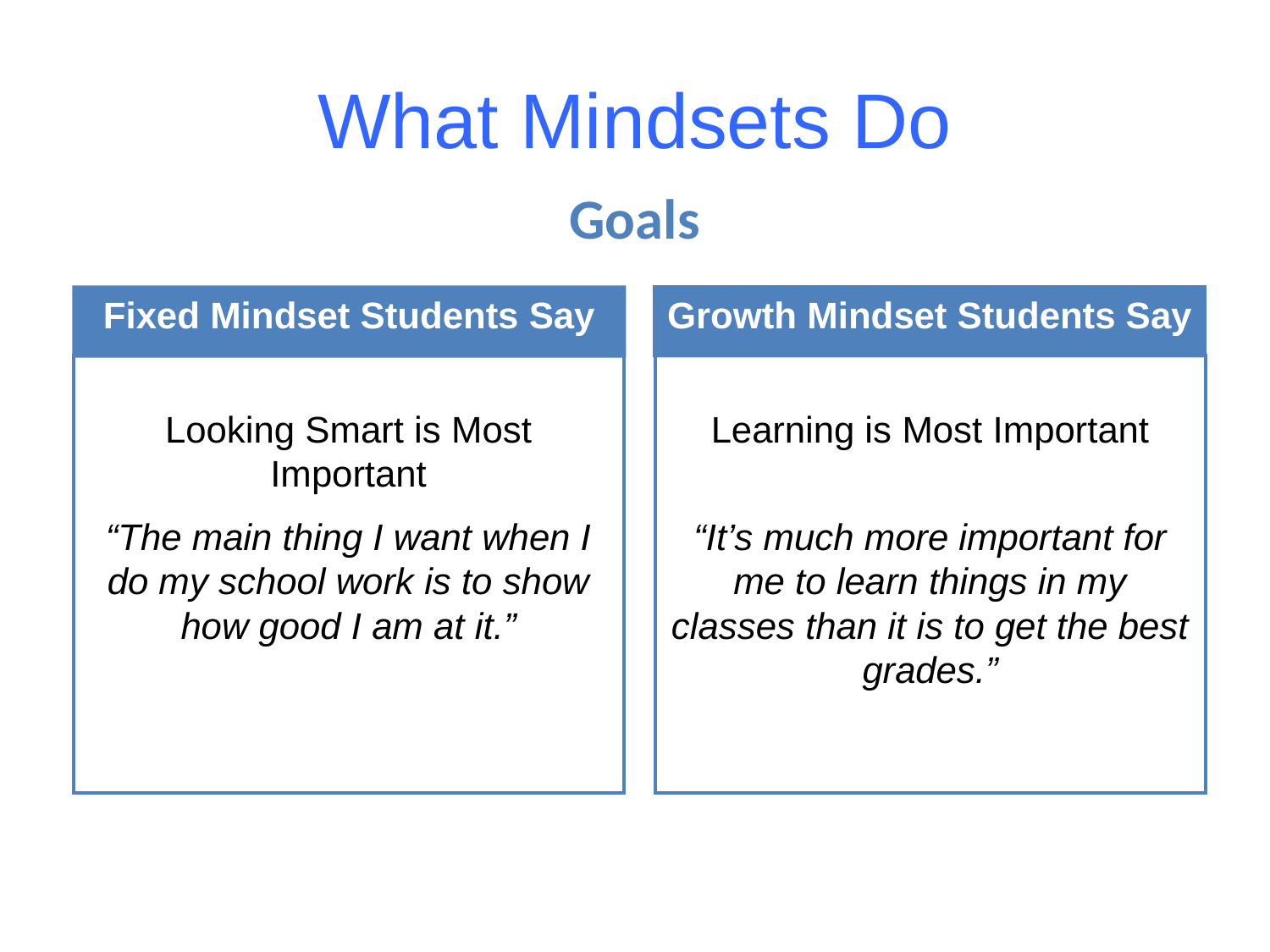

# What Mindsets Do
Goals
Growth Mindset Students Say
Fixed Mindset Students Say
Looking Smart is Most Important
“The main thing I want when I do my school work is to show how good I am at it.”
Learning is Most Important
“It’s much more important for me to learn things in my classes than it is to get the best grades.”